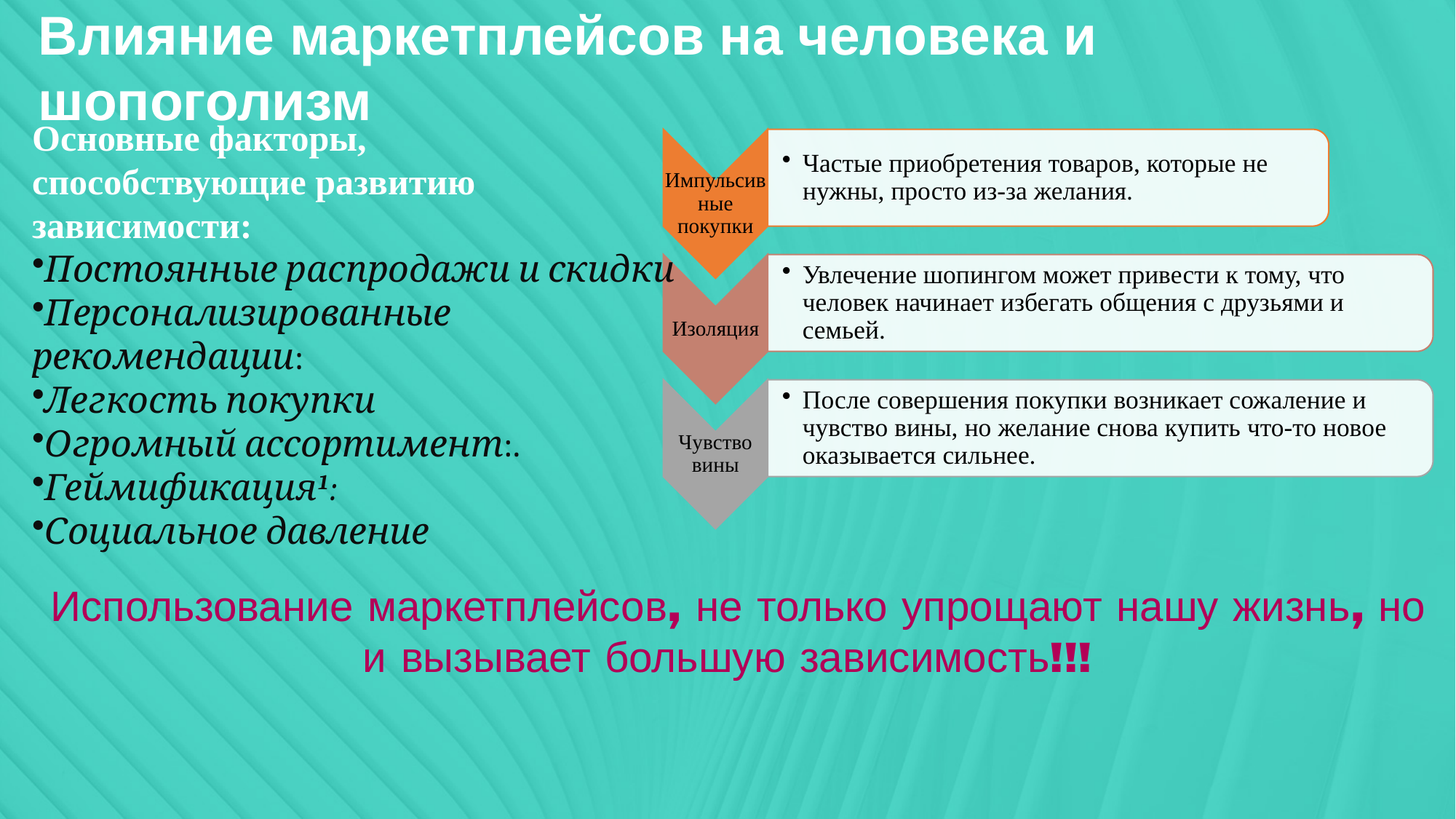

Влияние маркетплейсов на человека и шопоголизм
Основные факторы,
способствующие развитию зависимости:
Постоянные распродажи и скидки
Персонализированные рекомендации:
Легкость покупки
Огромный ассортимент:.
Геймификация1:
Социальное давление
Импульсивные покупки
Частые приобретения товаров, которые не нужны, просто из-за желания.
Изоляция
Увлечение шопингом может привести к тому, что человек начинает избегать общения с друзьями и семьей.
Чувство вины
После совершения покупки возникает сожаление и чувство вины, но желание снова купить что-то новое оказывается сильнее.
Использование маркетплейсов, не только упрощают нашу жизнь, но и вызывает большую зависимость!!!